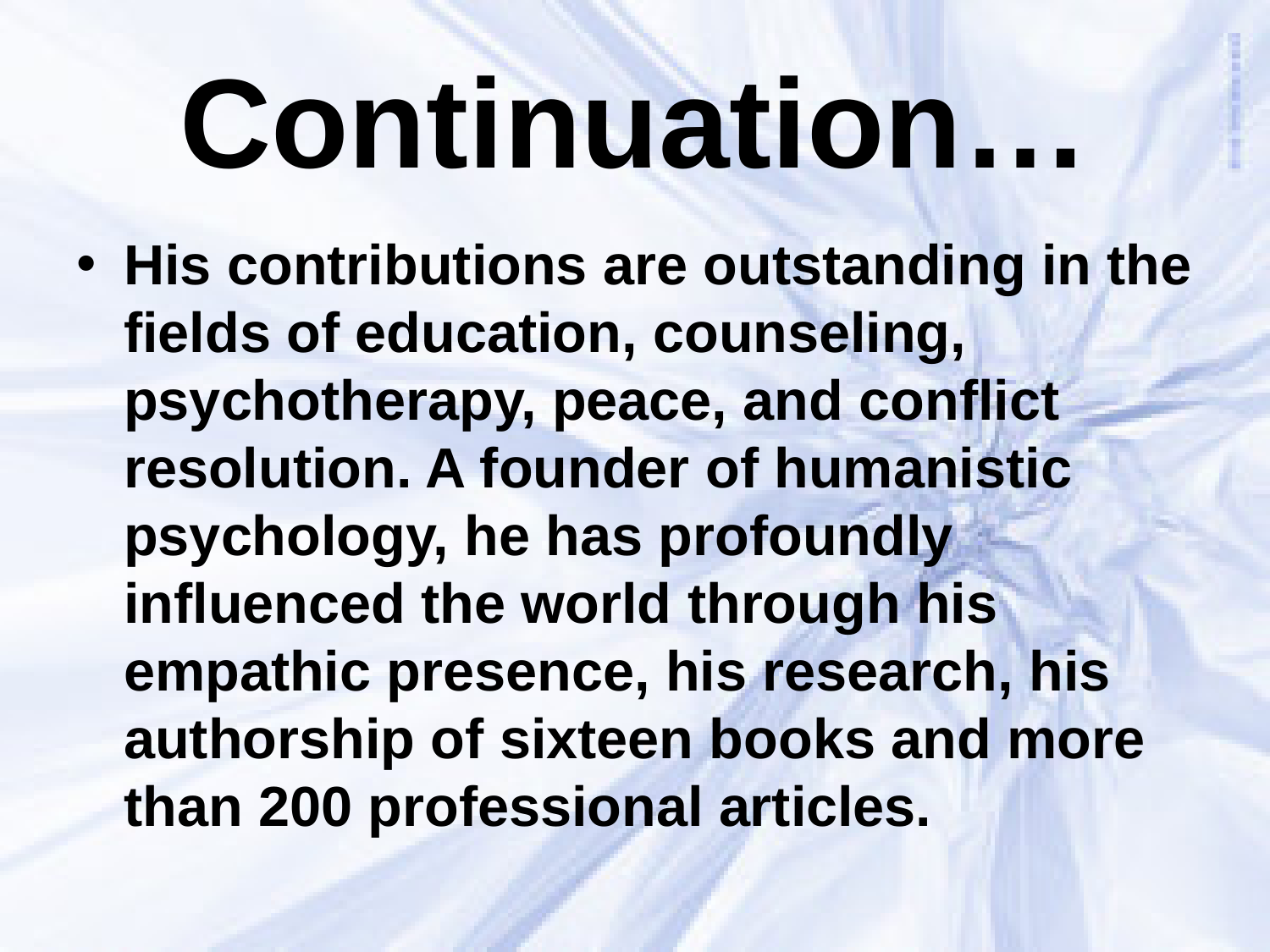

# Continuation…
His contributions are outstanding in the fields of education, counseling, psychotherapy, peace, and conflict resolution. A founder of humanistic psychology, he has profoundly influenced the world through his empathic presence, his research, his authorship of sixteen books and more than 200 professional articles.